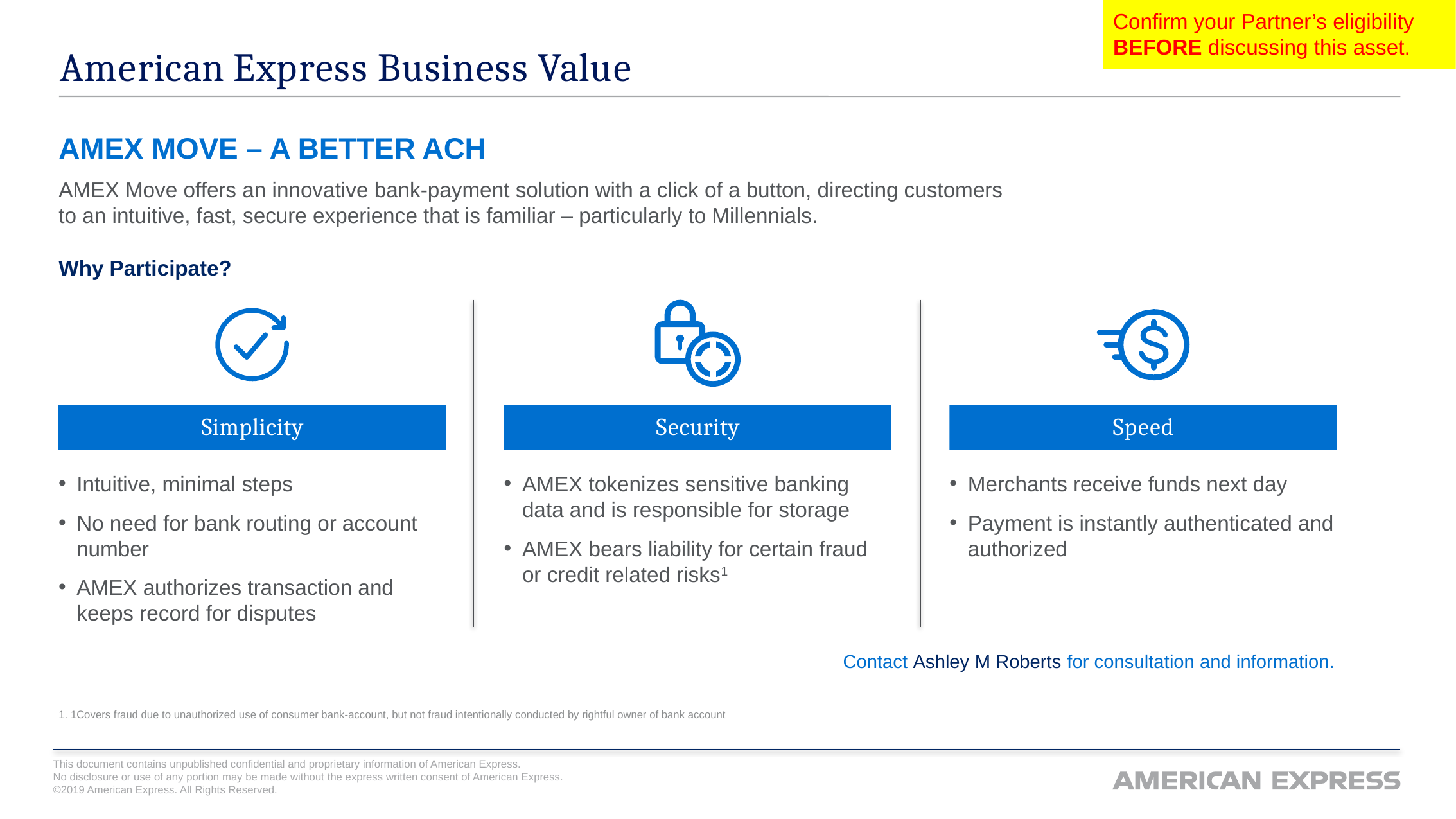

Confirm your Partner’s eligibility BEFORE discussing this asset.
# American Express Business Value
AMEX MOVE – A BETTER ACH
AMEX Move offers an innovative bank-payment solution with a click of a button, directing customers to an intuitive, fast, secure experience that is familiar – particularly to Millennials.
Why Participate?

Security
AMEX tokenizes sensitive banking data and is responsible for storage
AMEX bears liability for certain fraud or credit related risks1

Simplicity
Intuitive, minimal steps
No need for bank routing or account number
AMEX authorizes transaction and keeps record for disputes

Speed
Merchants receive funds next day
Payment is instantly authenticated and authorized
Contact Ashley M Roberts for consultation and information.
1. 1Covers fraud due to unauthorized use of consumer bank-account, but not fraud intentionally conducted by rightful owner of bank account